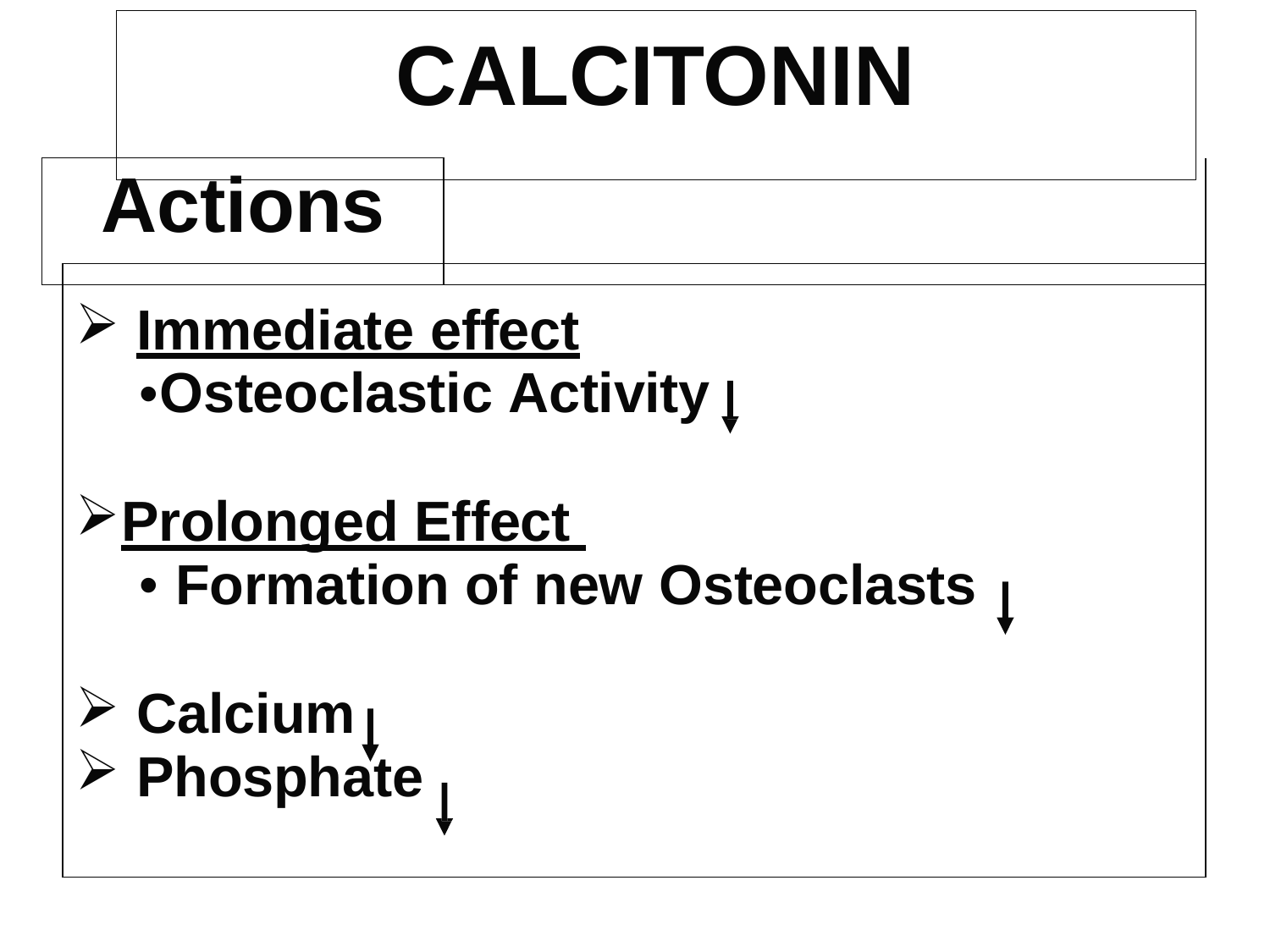

# CALCITONIN
| Actions |  |  |
| --- | --- | --- |
|  |  |  |
|  | Immediate effect Osteoclastic Activity Prolonged Effect Formation of new Osteoclasts Calcium Phosphate |  |